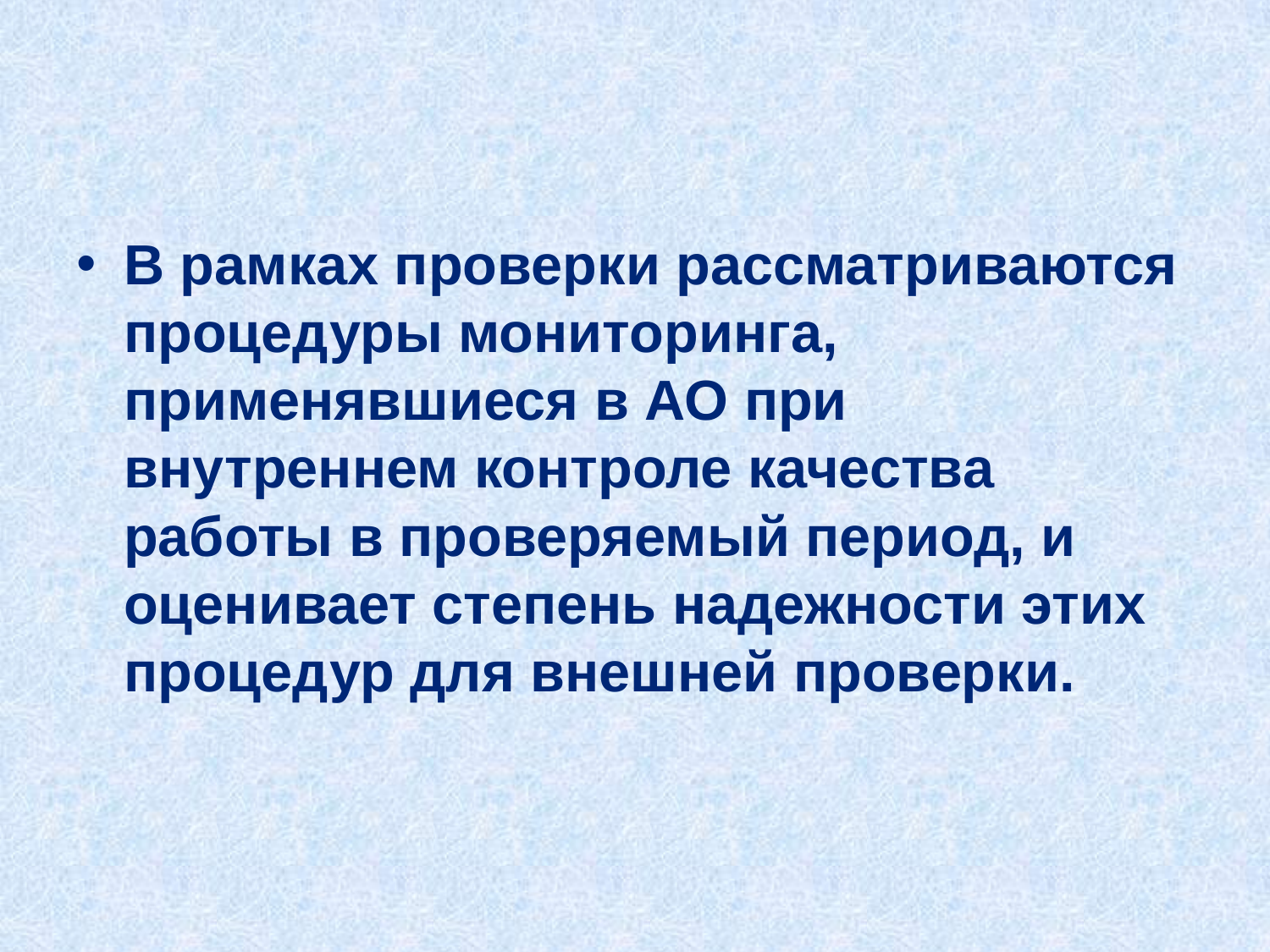

В рамках проверки рассматриваются  процедуры мониторинга, применявшиеся в АО при внутреннем контроле качества работы в проверяемый период, и оценивает степень надежности этих процедур для внешней проверки.